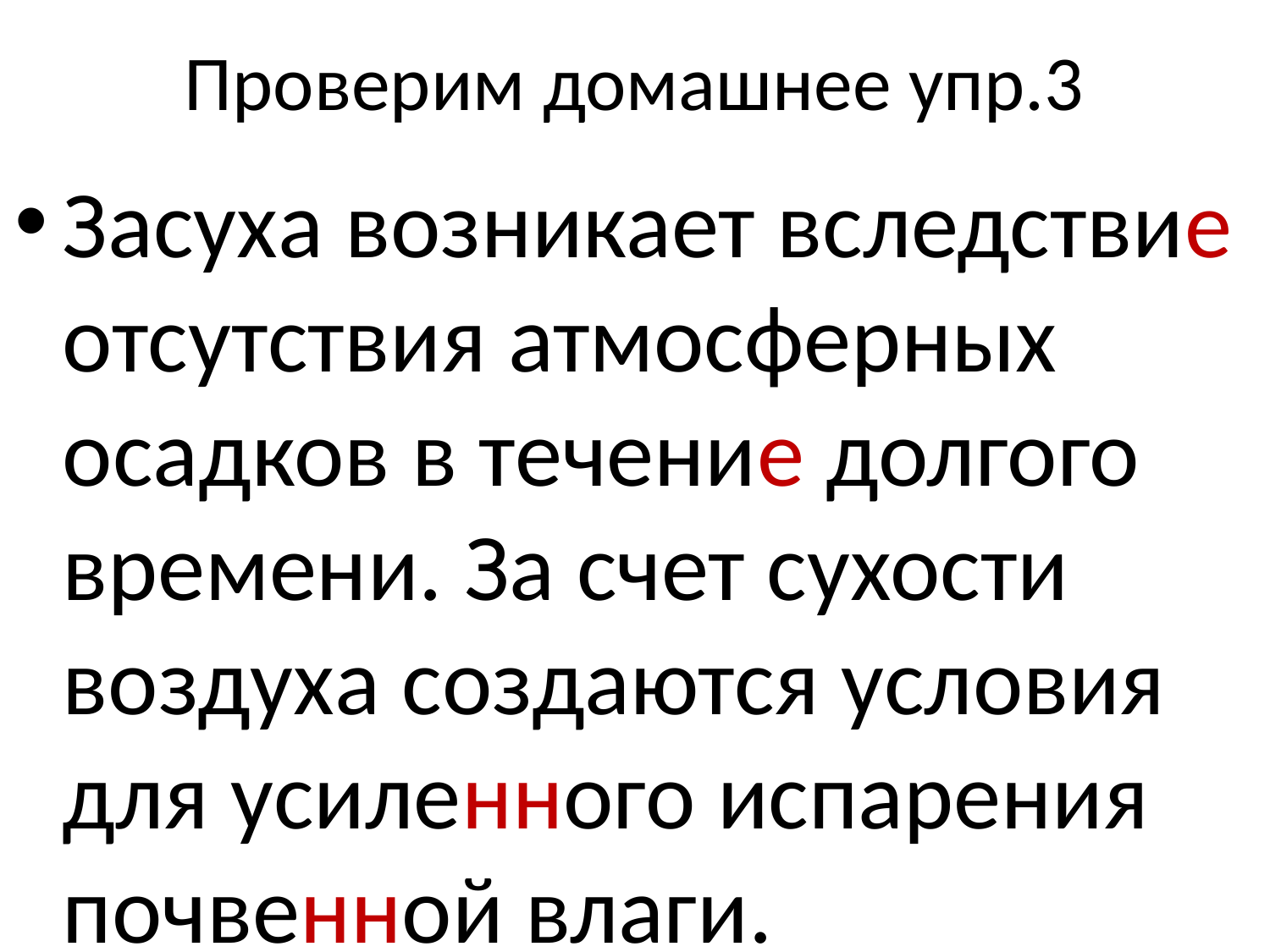

# Проверим домашнее упр.3
Засуха возникает вследствие отсутствия атмосферных осадков в течение долгого времени. За счет сухости воздуха создаются условия для усиленного испарения почвенной влаги.